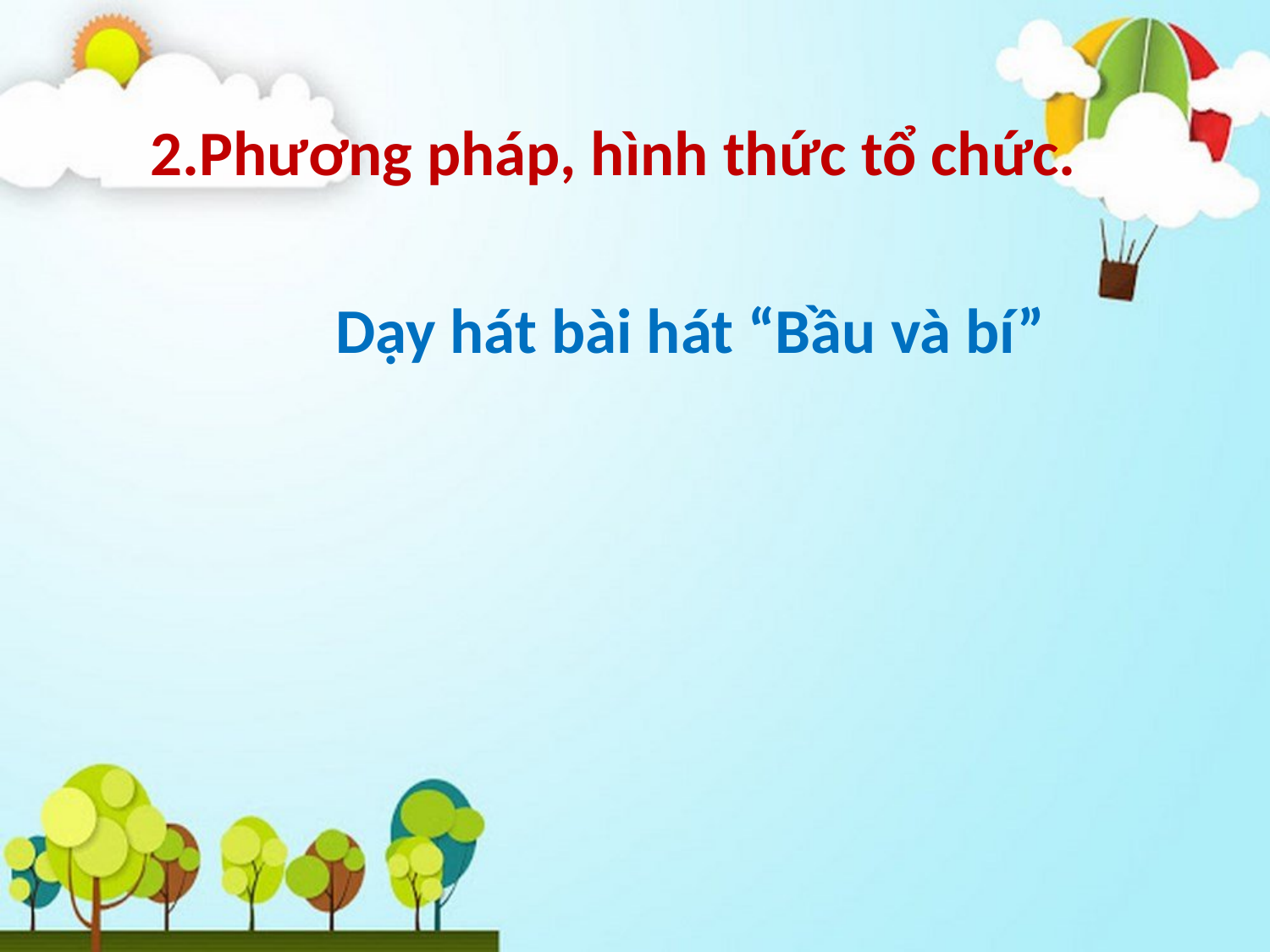

2.Phương pháp, hình thức tổ chức.

			Dạy hát bài hát “Bầu và bí”